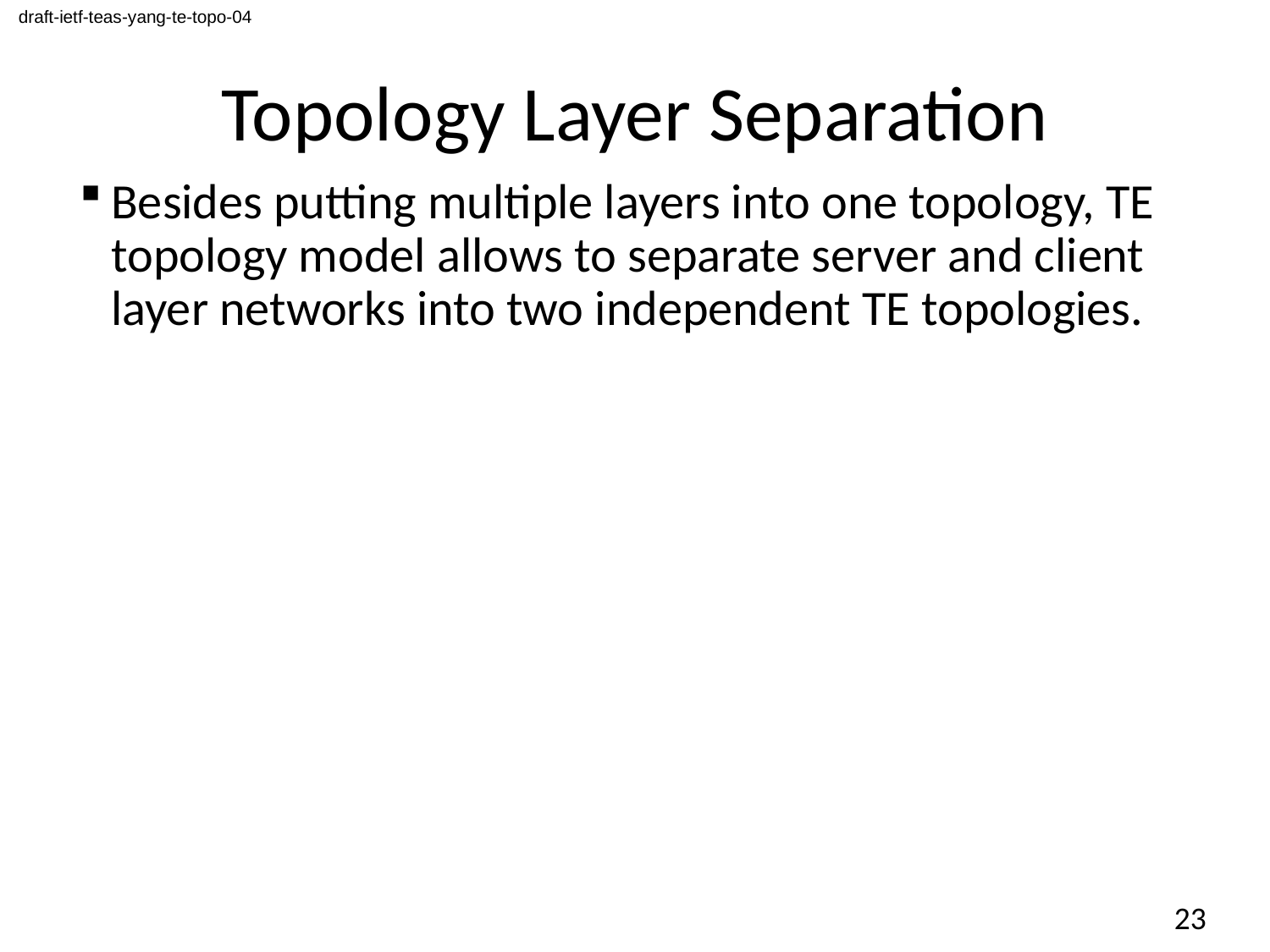

draft-ietf-teas-yang-te-topo-04
# Topology Layer Separation
Besides putting multiple layers into one topology, TE topology model allows to separate server and client layer networks into two independent TE topologies.
23